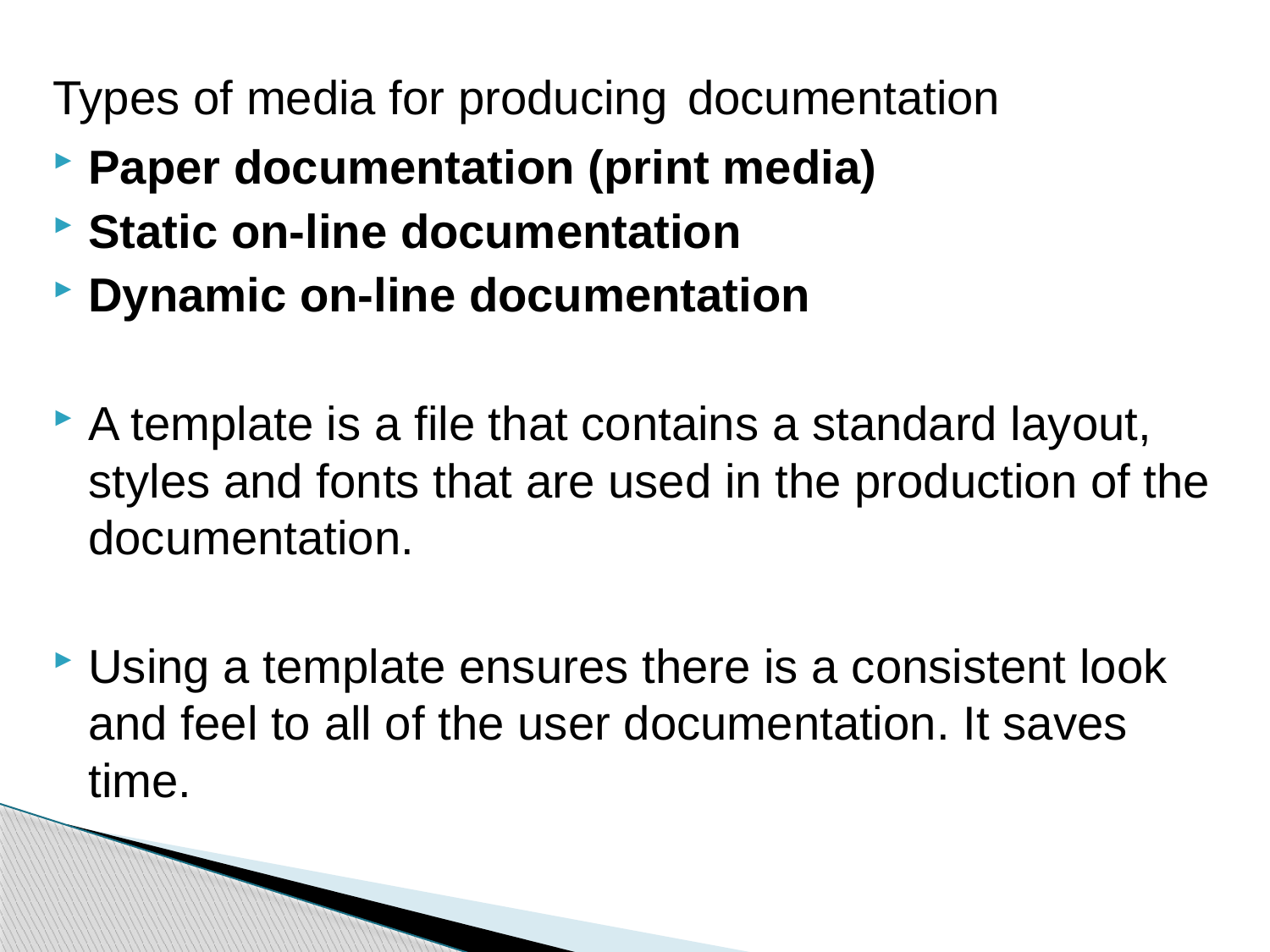

Types of media for producing documentation
Paper documentation (print media)
Static on-line documentation
Dynamic on-line documentation

A template is a file that contains a standard layout, styles and fonts that are used in the production of the documentation.

Using a template ensures there is a consistent look and feel to all of the user documentation. It saves time.